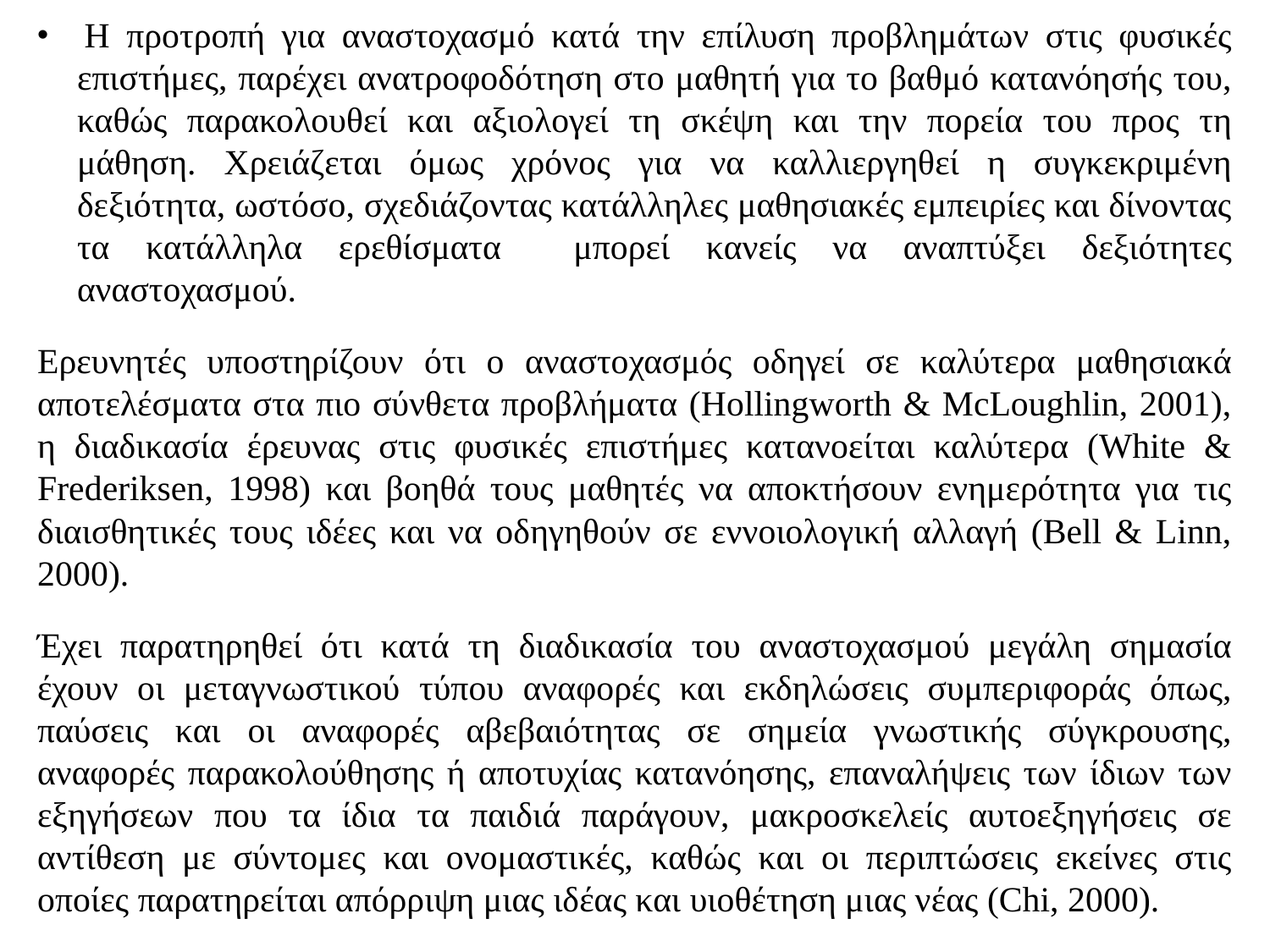

Η προτροπή για αναστοχασμό κατά την επίλυση προβλημάτων στις φυσικές επιστήμες, παρέχει ανατροφοδότηση στο μαθητή για το βαθμό κατανόησής του, καθώς παρακολουθεί και αξιολογεί τη σκέψη και την πορεία του προς τη μάθηση. Χρειάζεται όμως χρόνος για να καλλιεργηθεί η συγκεκριμένη δεξιότητα, ωστόσο, σχεδιάζοντας κατάλληλες μαθησιακές εμπειρίες και δίνοντας τα κατάλληλα ερεθίσματα  μπορεί κανείς να αναπτύξει δεξιότητες αναστοχασμού.

Ερευνητές υποστηρίζουν ότι ο αναστοχασμός οδηγεί σε καλύτερα μαθησιακά αποτελέσματα στα πιο σύνθετα προβλήματα (Hollingworth & McLoughlin, 2001), η διαδικασία έρευνας στις φυσικές επιστήμες κατανοείται καλύτερα (White & Frederiksen, 1998) και βοηθά τους μαθητές να αποκτήσουν ενημερότητα για τις διαισθητικές τους ιδέες και να οδηγηθούν σε εννοιολογική αλλαγή (Bell & Linn, 2000).

Έχει παρατηρηθεί ότι κατά τη διαδικασία του αναστοχασμού μεγάλη σημασία έχουν οι μεταγνωστικού τύπου αναφορές και εκδηλώσεις συμπεριφοράς όπως, παύσεις και οι αναφορές αβεβαιότητας σε σημεία γνωστικής σύγκρουσης, αναφορές παρακολούθησης ή αποτυχίας κατανόησης, επαναλήψεις των ίδιων των εξηγήσεων που τα ίδια τα παιδιά παράγουν, μακροσκελείς αυτοεξηγήσεις σε αντίθεση με σύντομες και ονομαστικές, καθώς και οι περιπτώσεις εκείνες στις οποίες παρατηρείται απόρριψη μιας ιδέας και υιοθέτηση μιας νέας (Chi, 2000).